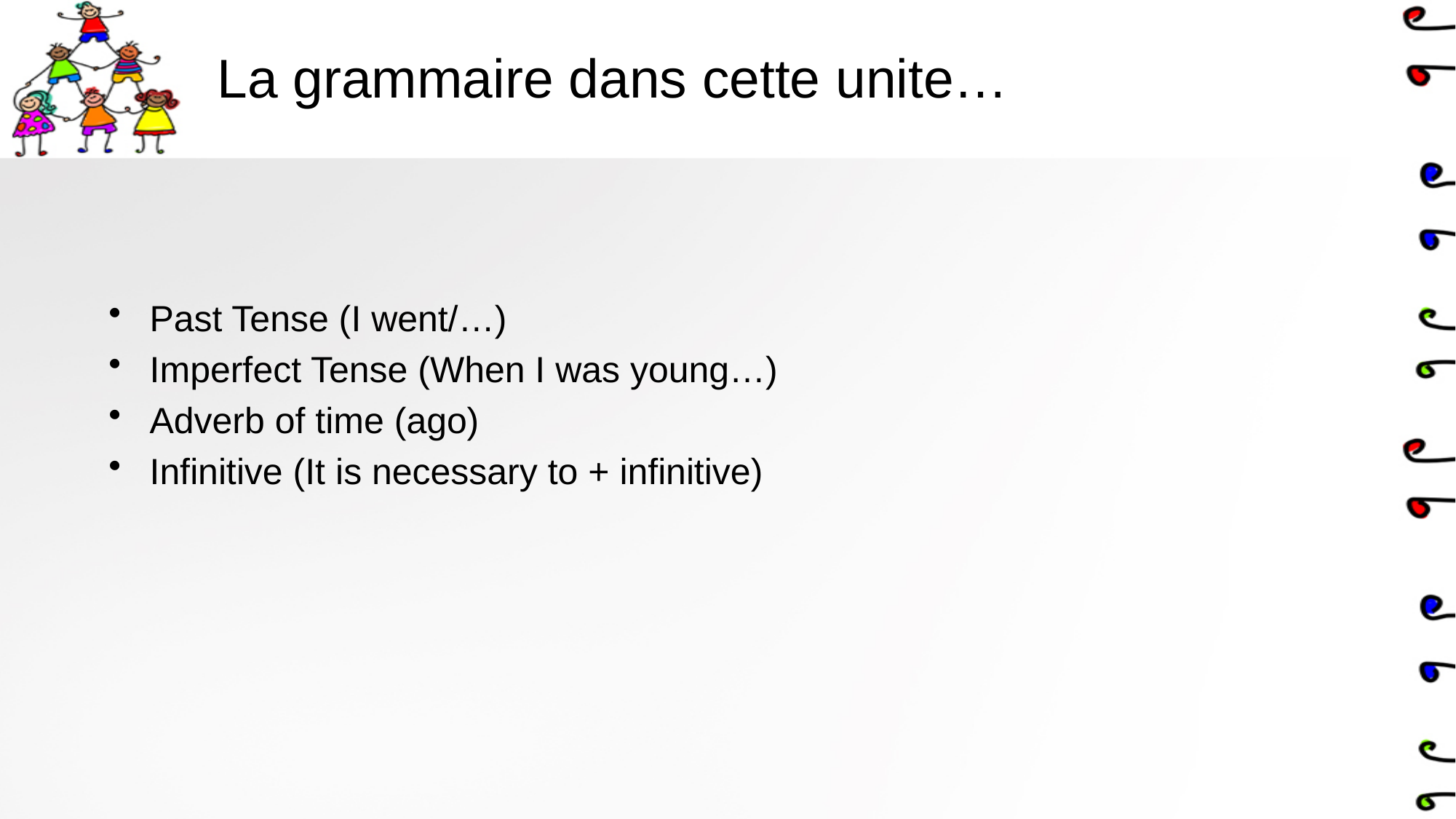

# La grammaire dans cette unite…
Past Tense (I went/…)
Imperfect Tense (When I was young…)
Adverb of time (ago)
Infinitive (It is necessary to + infinitive)